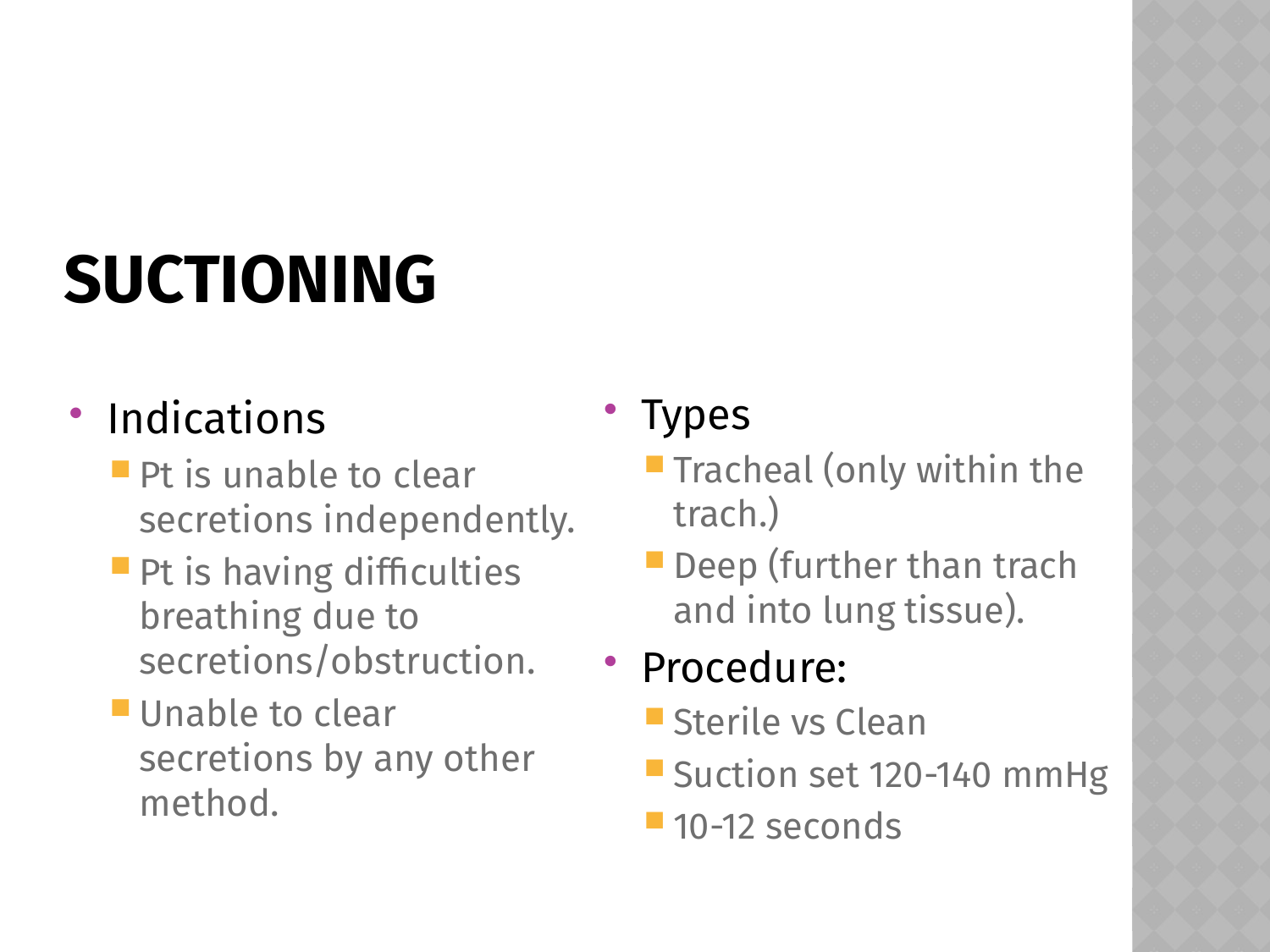

# Suctioning
Types
Tracheal (only within the trach.)
Deep (further than trach and into lung tissue).
Procedure:
Sterile vs Clean
Suction set 120-140 mmHg
10-12 seconds

Indications
Pt is unable to clear secretions independently.
Pt is having difficulties breathing due to secretions/obstruction.
Unable to clear secretions by any other method.